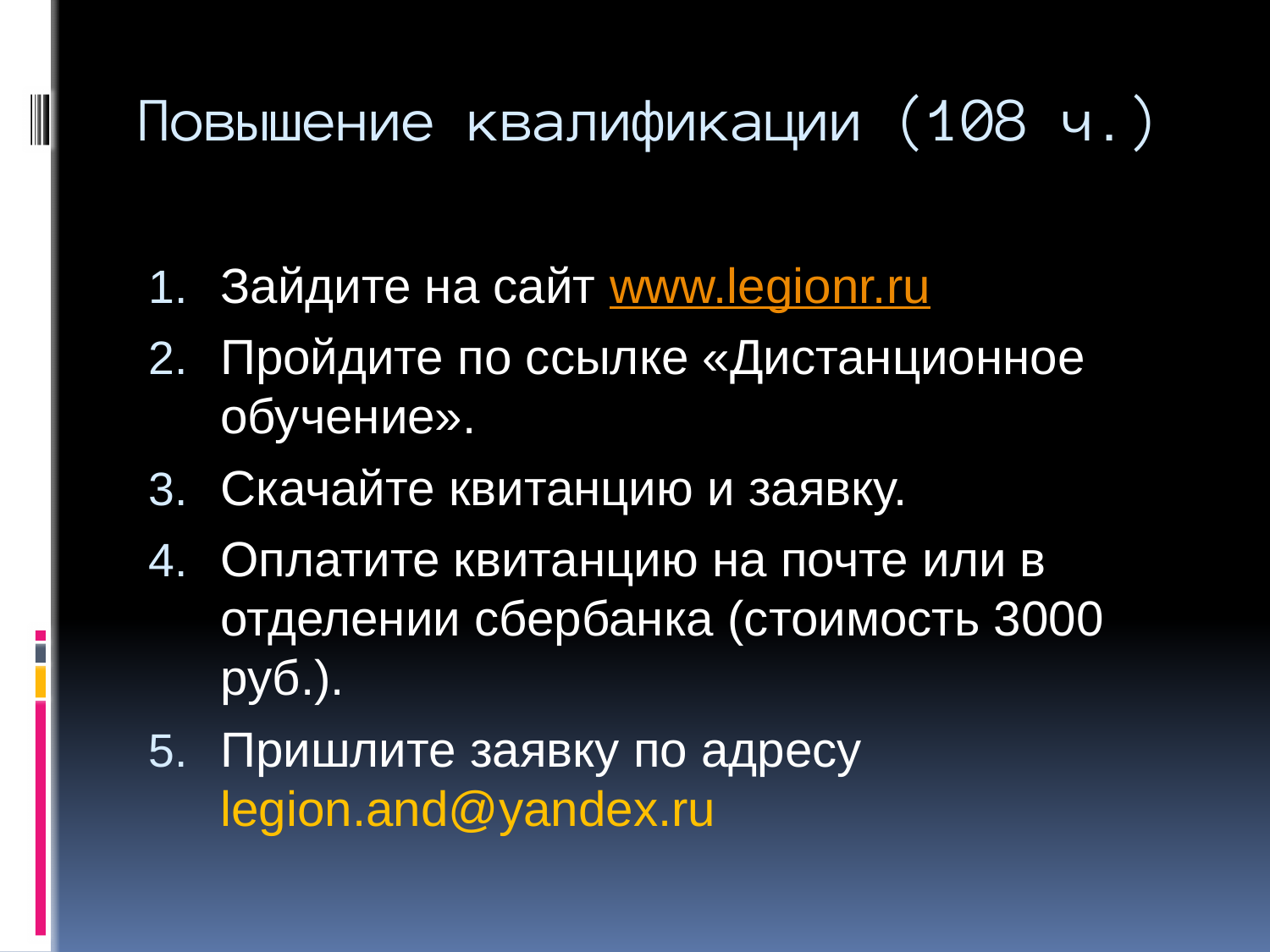

# Повышение квалификации (108 ч.)
Зайдите на сайт www.legionr.ru
Пройдите по ссылке «Дистанционное обучение».
Скачайте квитанцию и заявку.
Оплатите квитанцию на почте или в отделении сбербанка (стоимость 3000 руб.).
Пришлите заявку по адресу legion.and@yandex.ru